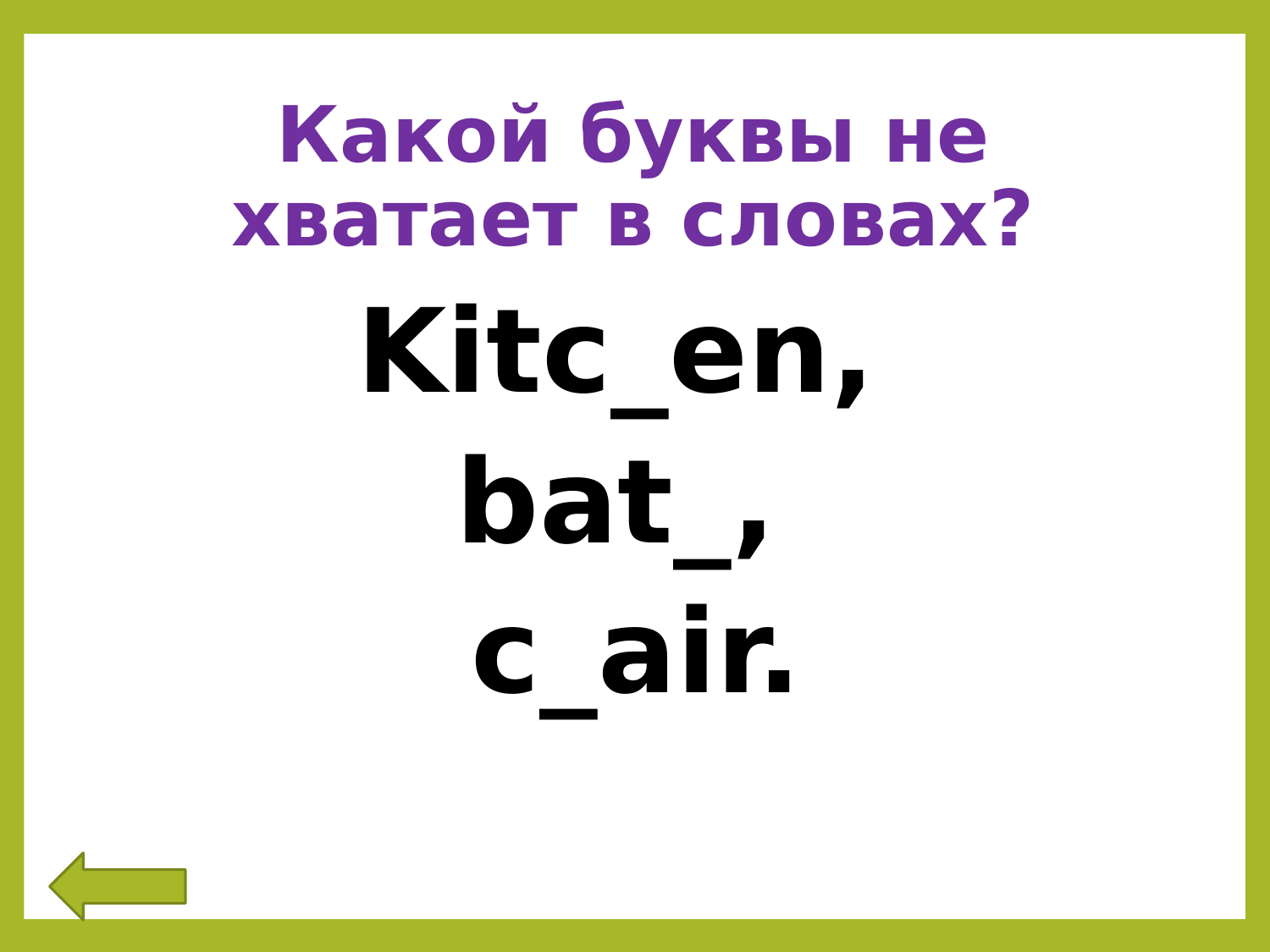

# Какой буквы не хватает в словах?
Kitc_en,
bat_,
c_air.